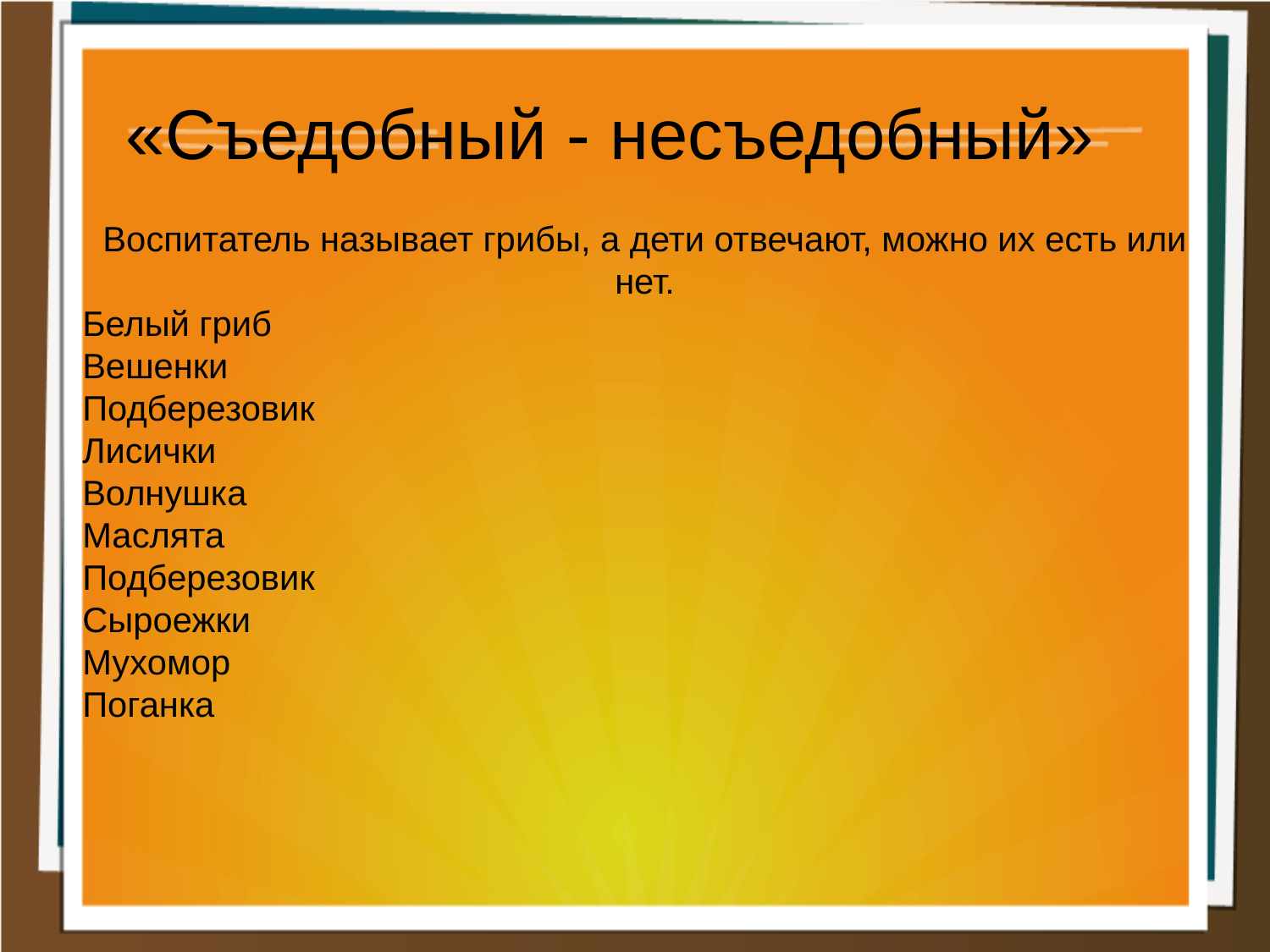

«Съедобный - несъедобный»
Воспитатель называет грибы, а дети отвечают, можно их есть или нет.
Белый гриб
Вешенки
Подберезовик
Лисички
Волнушка
Маслята
Подберезовик
Сыроежки
Мухомор
Поганка